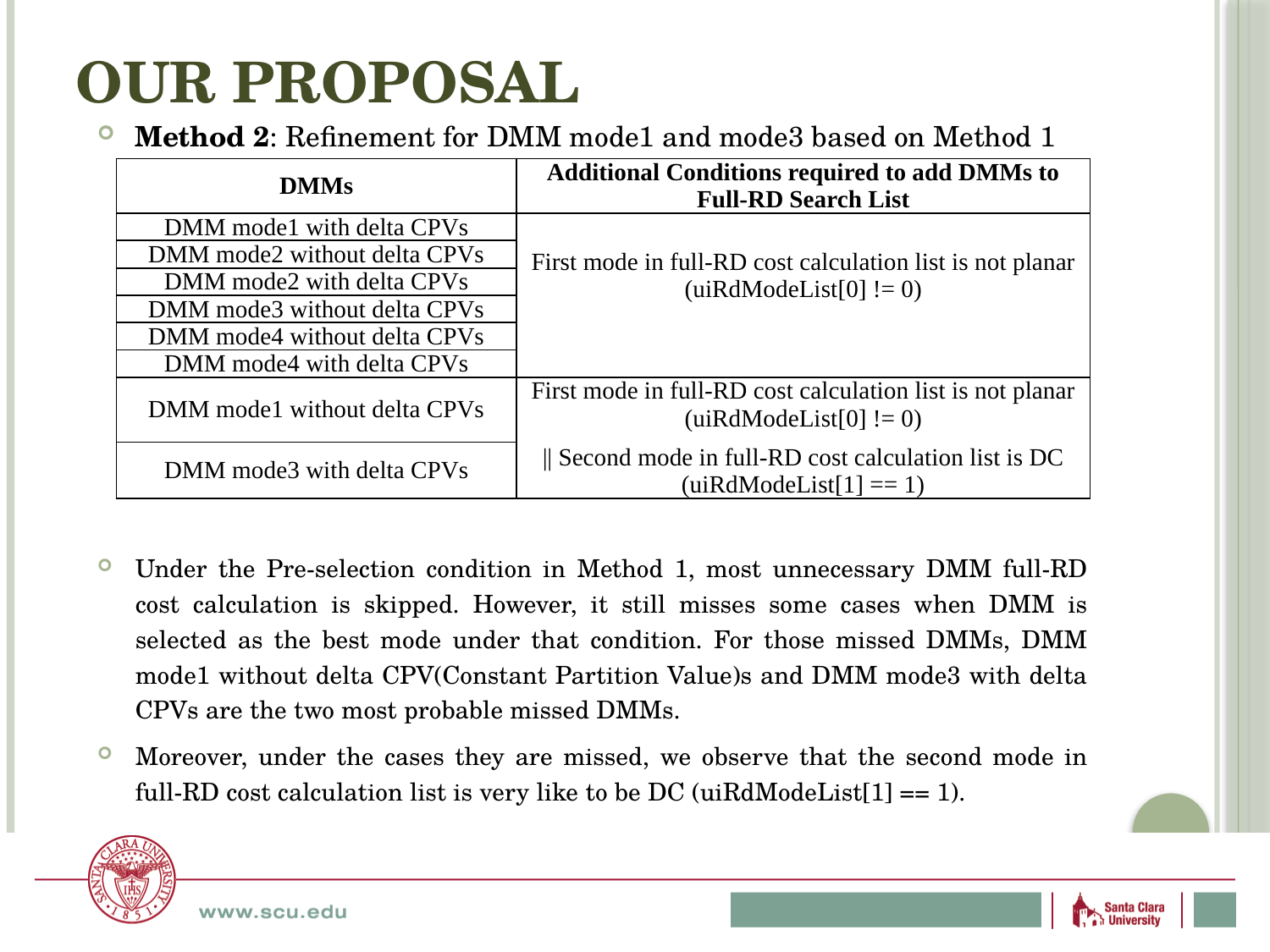

# Our Proposal
Method 2: Refinement for DMM mode1 and mode3 based on Method 1

Under the Pre-selection condition in Method 1, most unnecessary DMM full-RD cost calculation is skipped. However, it still misses some cases when DMM is selected as the best mode under that condition. For those missed DMMs, DMM mode1 without delta CPV(Constant Partition Value)s and DMM mode3 with delta CPVs are the two most probable missed DMMs.
Moreover, under the cases they are missed, we observe that the second mode in full-RD cost calculation list is very like to be DC (uiRdModeList[1] == 1).
| DMMs | Additional Conditions required to add DMMs to Full-RD Search List |
| --- | --- |
| DMM mode1 with delta CPVs | First mode in full-RD cost calculation list is not planar (uiRdModeList[0] != 0) |
| DMM mode2 without delta CPVs |  |
| DMM mode2 with delta CPVs |  |
| DMM mode3 without delta CPVs |  |
| DMM mode4 without delta CPVs |  |
| DMM mode4 with delta CPVs |  |
| DMM mode1 without delta CPVs | First mode in full-RD cost calculation list is not planar (uiRdModeList[0] != 0) || Second mode in full-RD cost calculation list is DC (uiRdModeList[1] == 1) |
| DMM mode3 with delta CPVs |  |